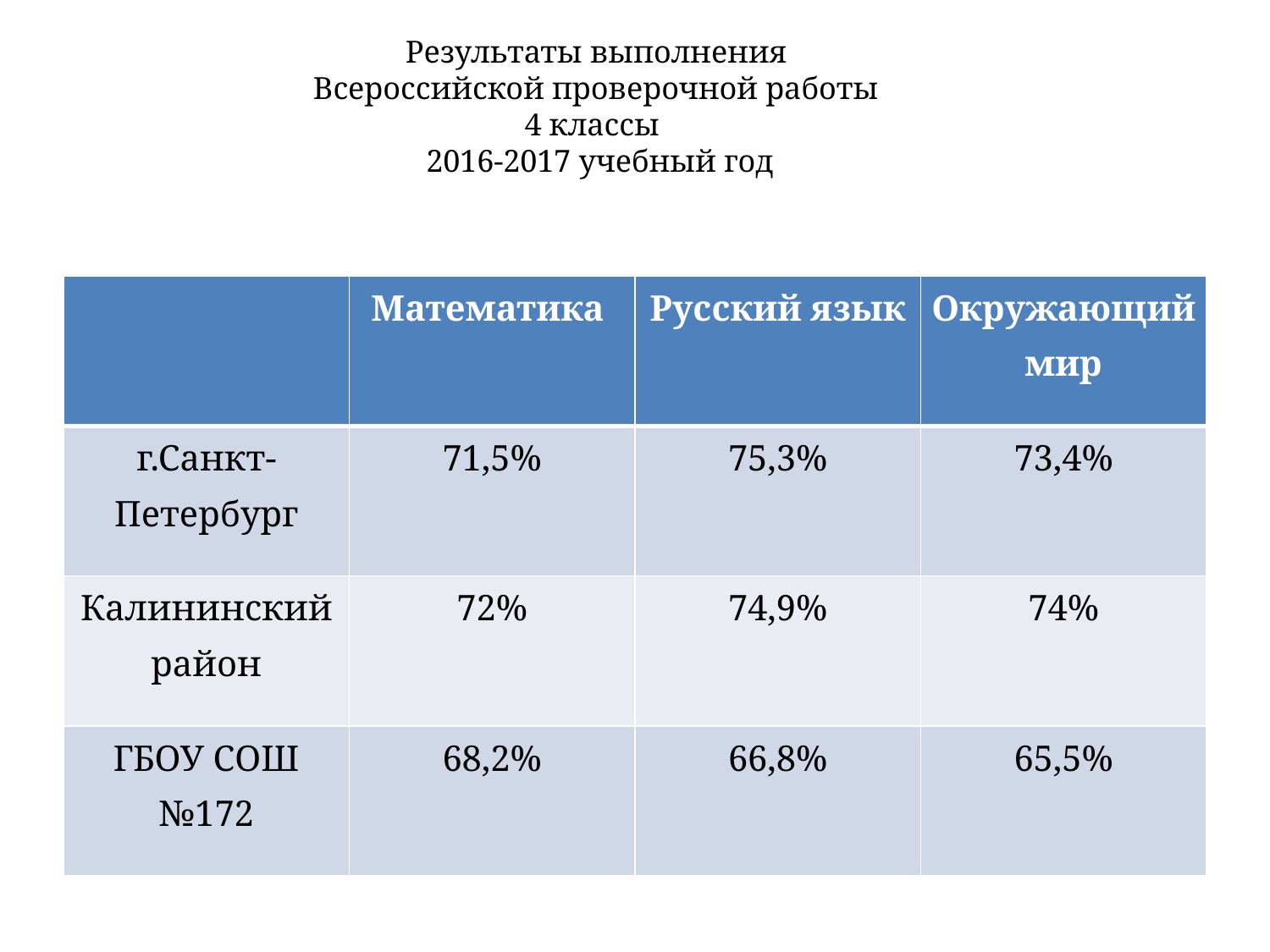

# Результаты выполнения Всероссийской проверочной работы 4 классы 2016-2017 учебный год
|  | Математика | Русский язык | Окружающий мир |
| --- | --- | --- | --- |
| г.Санкт-Петербург | 71,5% | 75,3% | 73,4% |
| Калининский район | 72% | 74,9% | 74% |
| ГБОУ СОШ №172 | 68,2% | 66,8% | 65,5% |